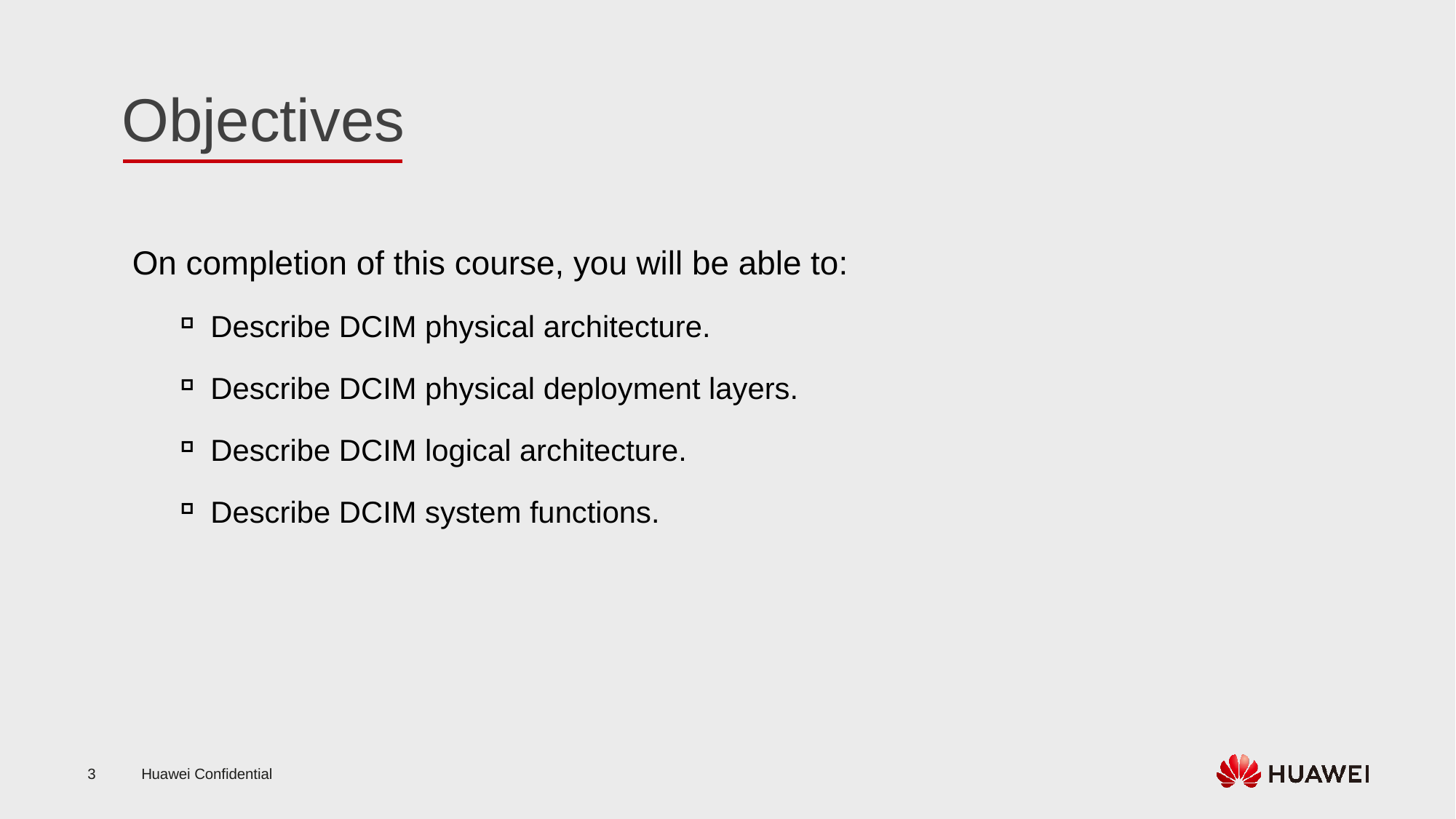

On completion of this course, you will be able to:
Describe DCIM physical architecture.
Describe DCIM physical deployment layers.
Describe DCIM logical architecture.
Describe DCIM system functions.